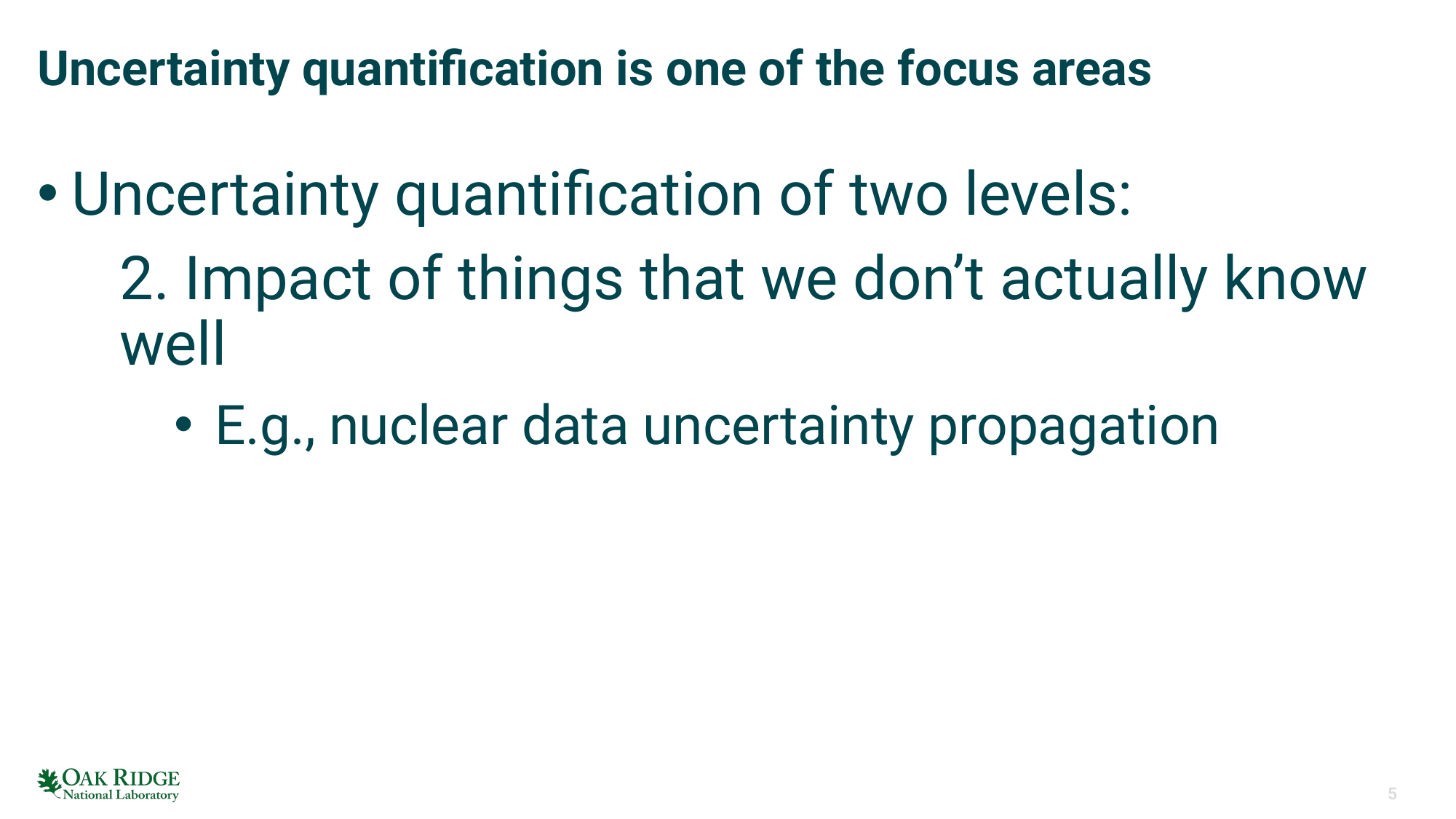

Uncertainty quantification is one of the focus areas
Uncertainty quantification of two levels:
2. Impact of things that we don’t actually know well
E.g., nuclear data uncertainty propagation